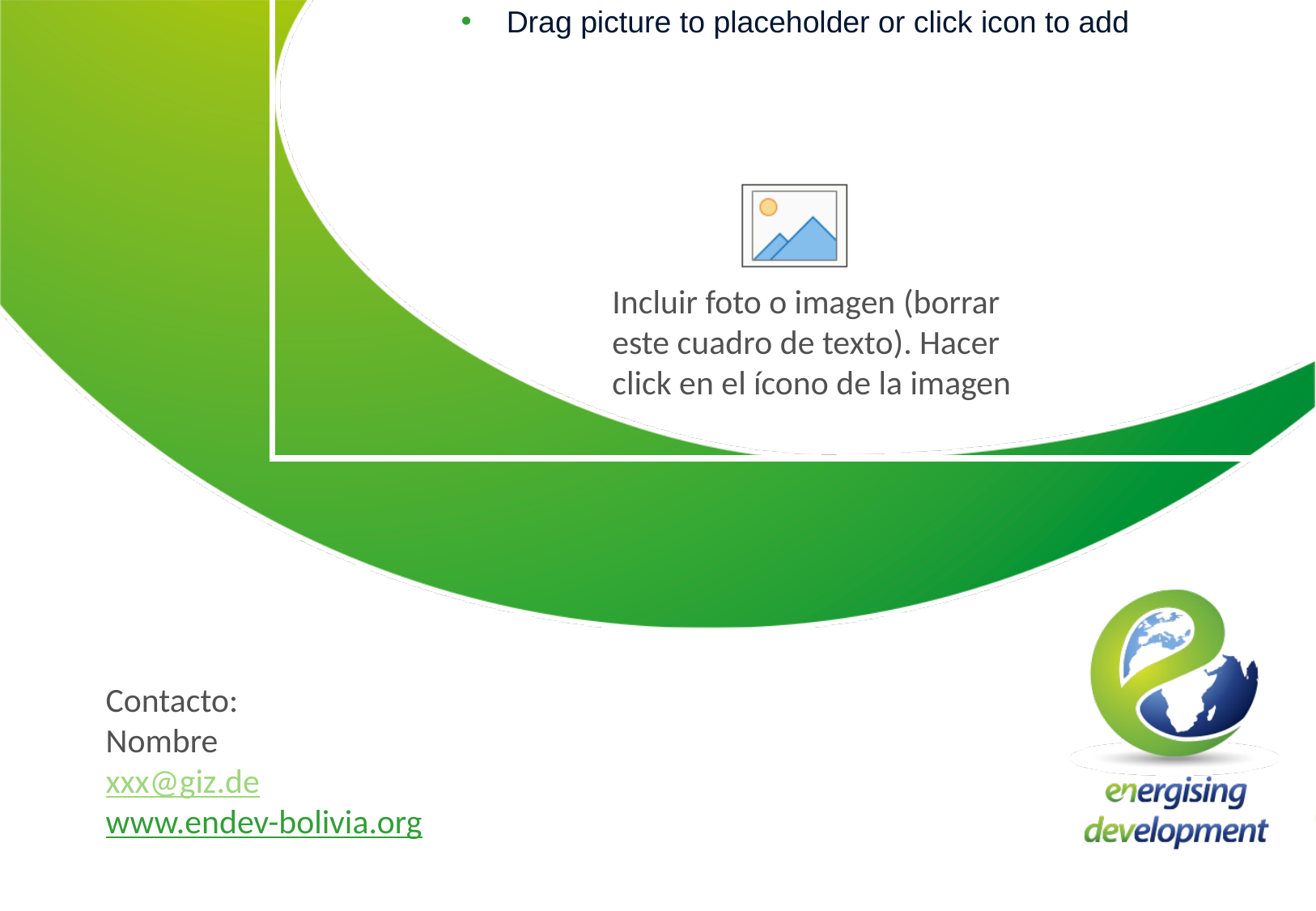

Incluir foto o imagen (borrar este cuadro de texto). Hacer click en el ícono de la imagen
Contacto:
Nombre
xxx@giz.de
www.endev-bolivia.org